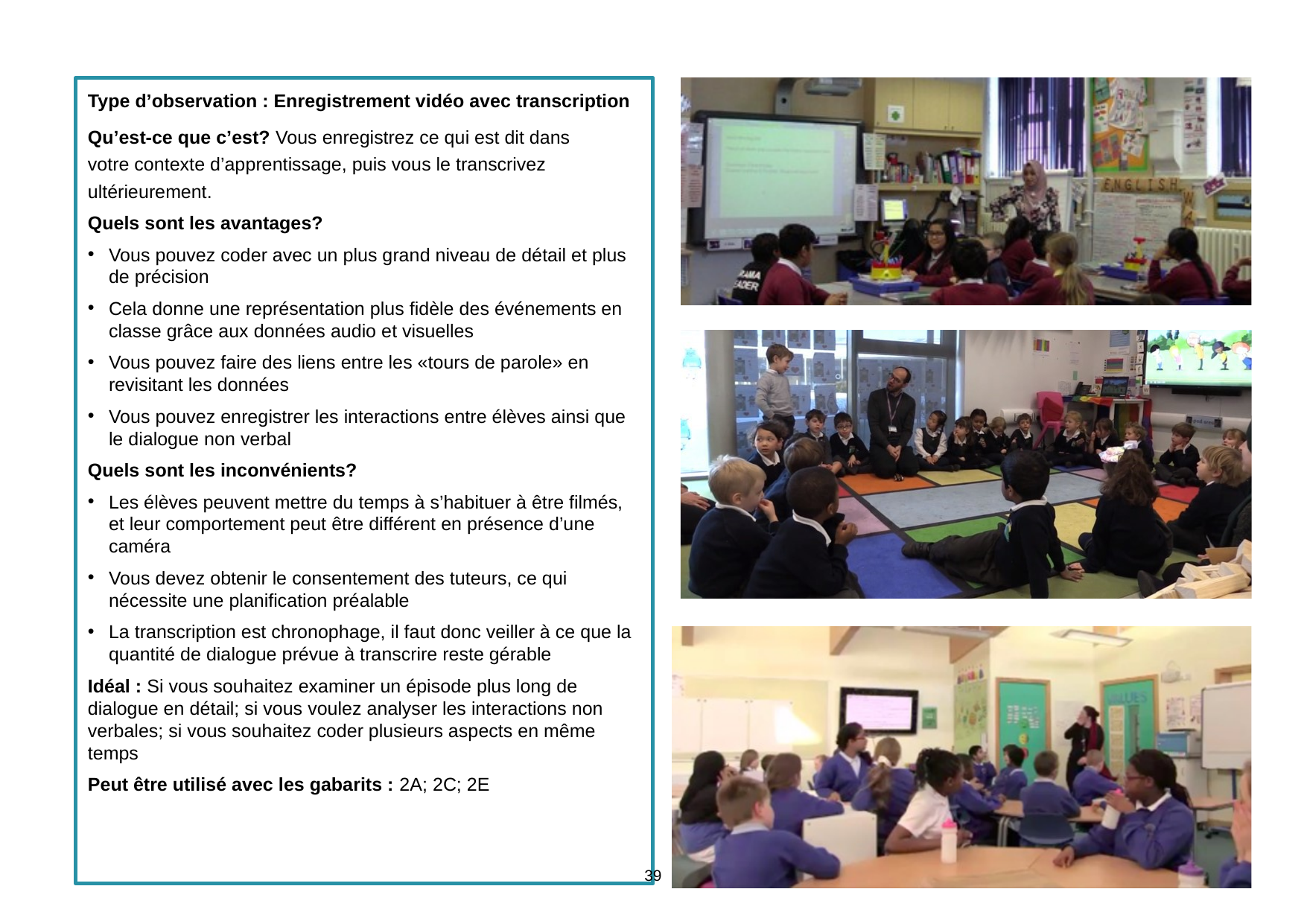

Type d’observation : Enregistrement vidéo avec transcription
Qu’est-ce que c’est? Vous enregistrez ce qui est dit dans votre contexte d’apprentissage, puis vous le transcrivez ultérieurement.
Quels sont les avantages?
Vous pouvez coder avec un plus grand niveau de détail et plus de précision
Cela donne une représentation plus fidèle des événements en classe grâce aux données audio et visuelles
Vous pouvez faire des liens entre les «tours de parole» en revisitant les données
Vous pouvez enregistrer les interactions entre élèves ainsi que le dialogue non verbal
Quels sont les inconvénients?
Les élèves peuvent mettre du temps à s’habituer à être filmés, et leur comportement peut être différent en présence d’une caméra
Vous devez obtenir le consentement des tuteurs, ce qui nécessite une planification préalable
La transcription est chronophage, il faut donc veiller à ce que la quantité de dialogue prévue à transcrire reste gérable
Idéal : Si vous souhaitez examiner un épisode plus long de dialogue en détail; si vous voulez analyser les interactions non verbales; si vous souhaitez coder plusieurs aspects en même temps
Peut être utilisé avec les gabarits : 2A; 2C; 2E

39